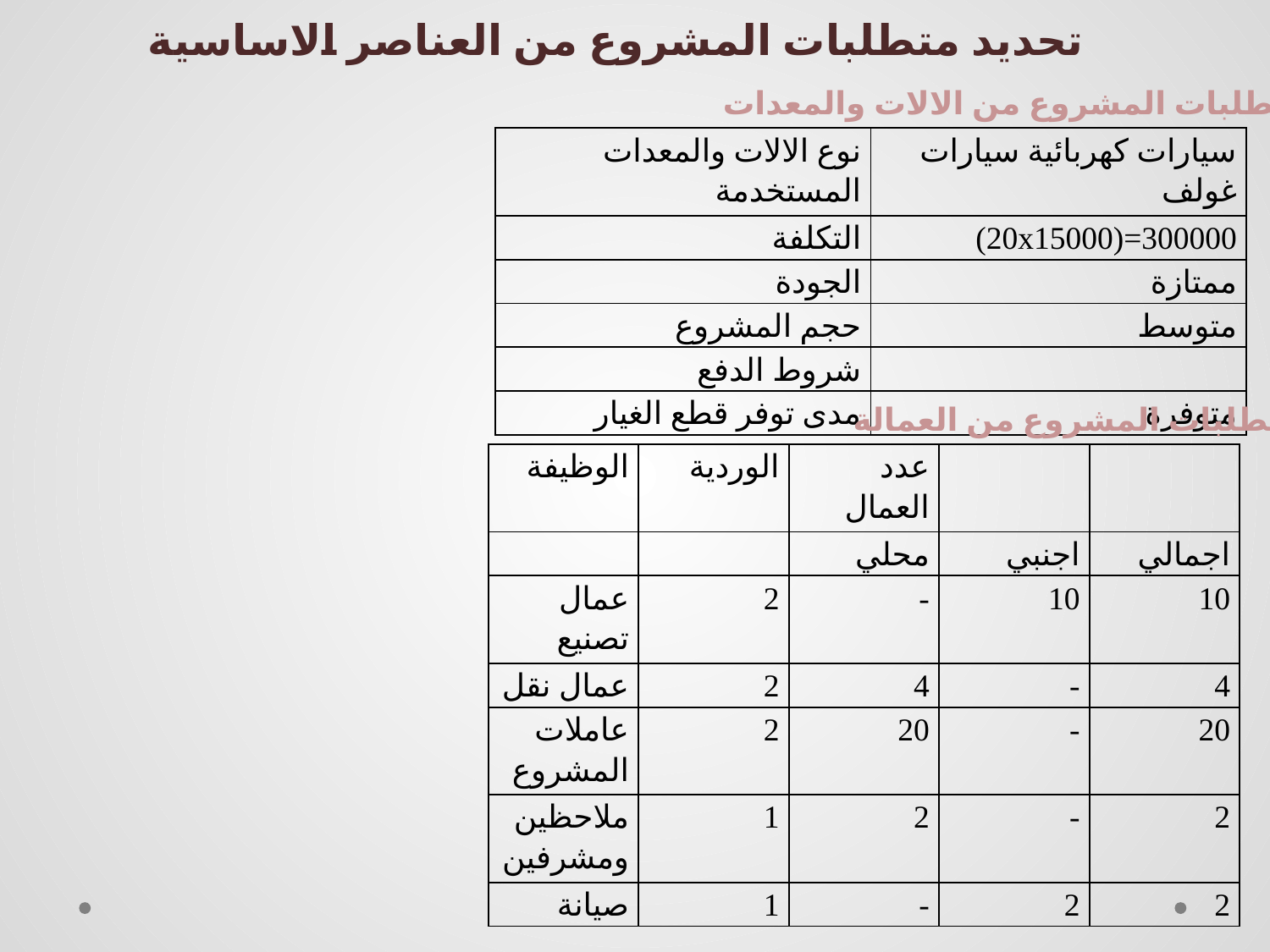

تحديد متطلبات المشروع من العناصر الاساسية
متطلبات المشروع من الالات والمعدات
| نوع الالات والمعدات المستخدمة | سيارات كهربائية سيارات غولف |
| --- | --- |
| التكلفة | (20x15000)=300000 |
| الجودة | ممتازة |
| حجم المشروع | متوسط |
| شروط الدفع |  |
| مدى توفر قطع الغيار | متوفرة |
متطلبات المشروع من العمالة
| الوظيفة | الوردية | عدد العمال |  |  |
| --- | --- | --- | --- | --- |
|  |  | محلي | اجنبي | اجمالي |
| عمال تصنيع | 2 | - | 10 | 10 |
| عمال نقل | 2 | 4 | - | 4 |
| عاملات المشروع | 2 | 20 | - | 20 |
| ملاحظين ومشرفين | 1 | 2 | - | 2 |
| صيانة | 1 | - | 2 | 2 |